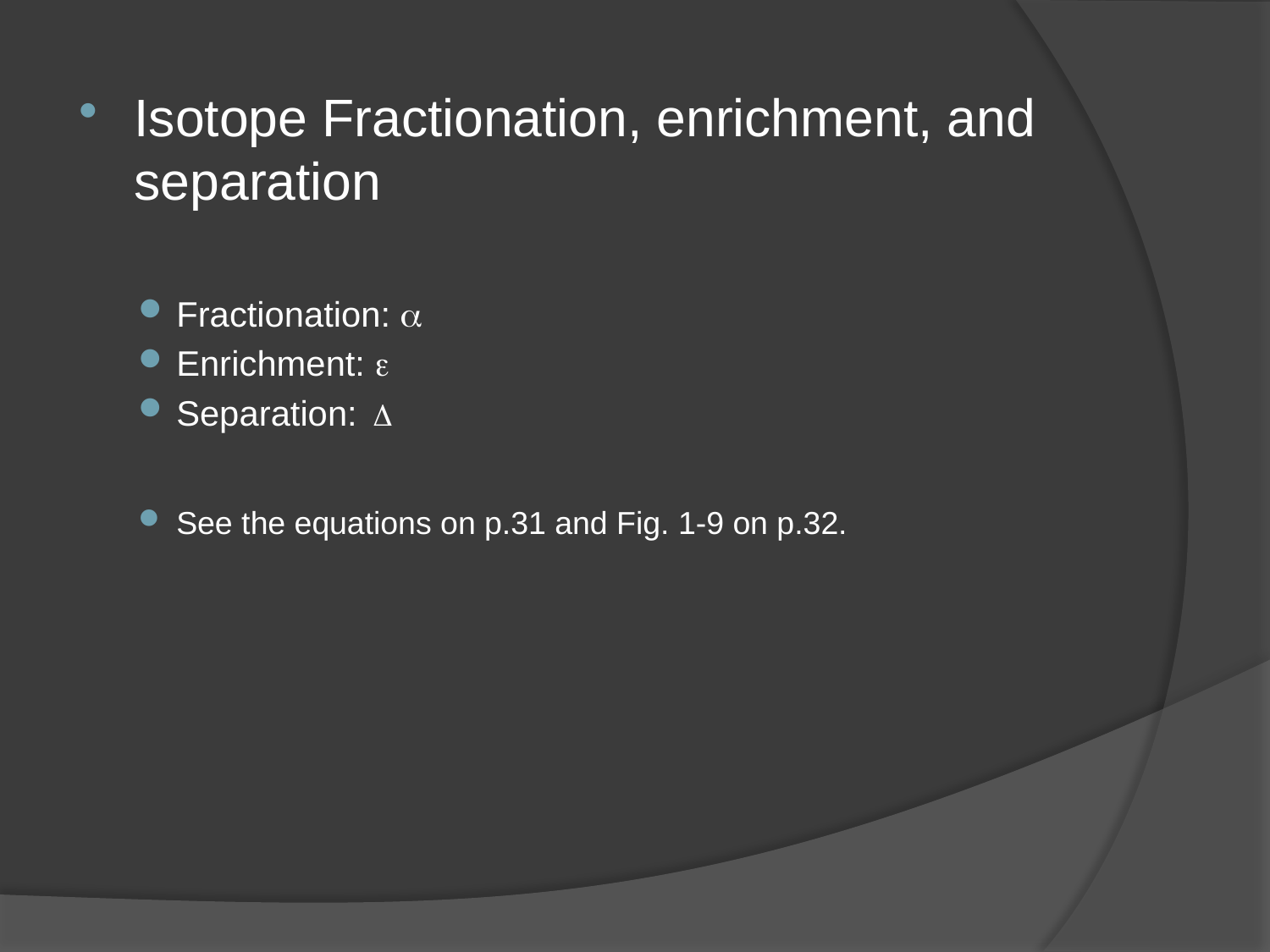

Isotope Fractionation, enrichment, and separation

Fractionation: α
Enrichment: ε
Separation: Δ

See the equations on p.31 and Fig. 1-9 on p.32.